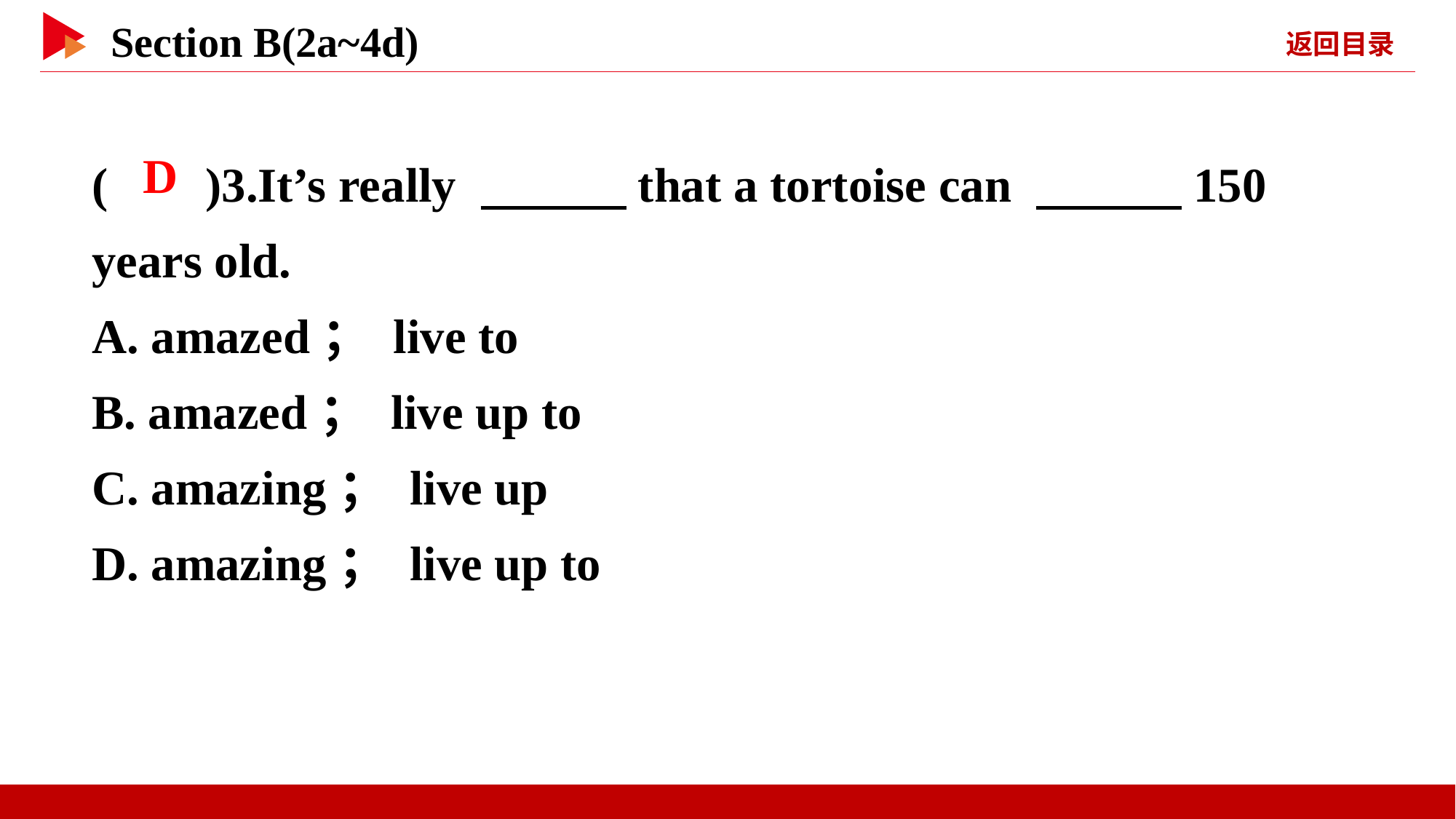

(        )3.It’s really 　　　that a tortoise can 　　　150 years old.
A. amazed； live to
B. amazed； live up to
C. amazing； live up
D. amazing； live up to
   D